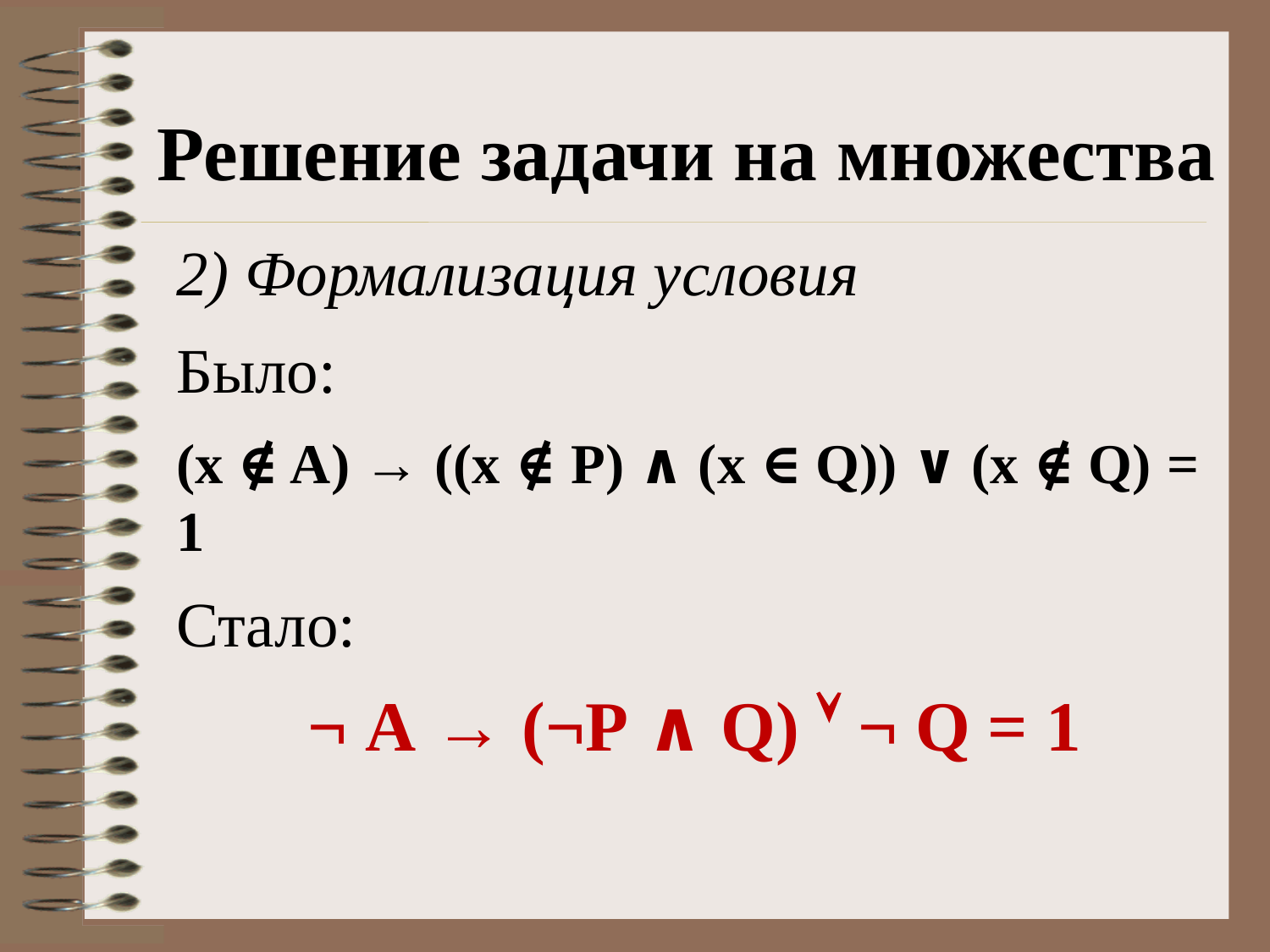

Решение задачи на множества
2) Формализация условия
Было:
(x ∉ A) → ((x ∉ P) ∧ (x ∈ Q)) ∨ (x ∉ Q) = 1
Стало:
¬ A → (¬P ∧ Q) ∨ ¬ Q = 1